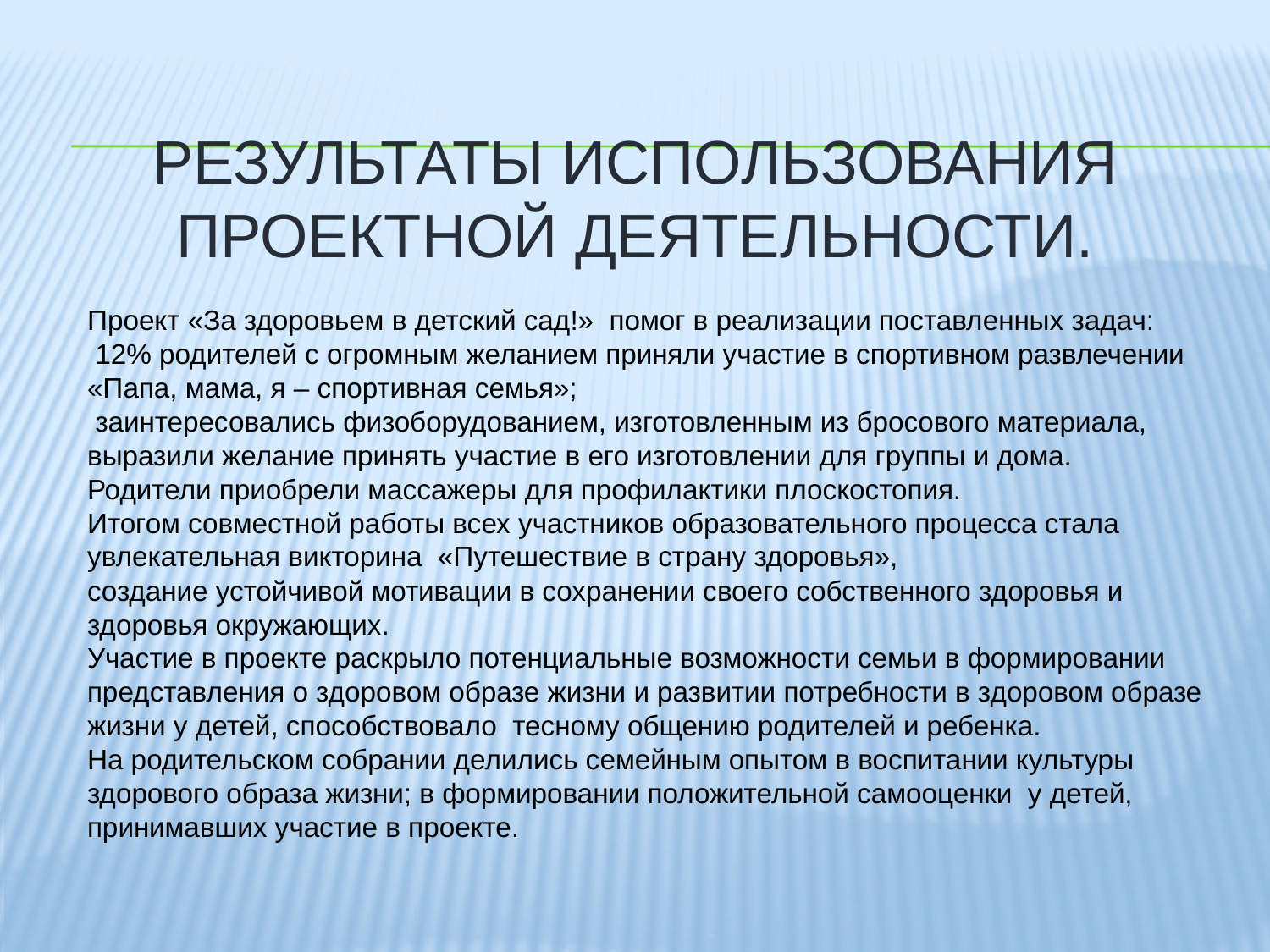

# Результаты использования проектной деятельности.
Проект «За здоровьем в детский сад!»  помог в реализации поставленных задач:
 12% родителей с огромным желанием приняли участие в спортивном развлечении «Папа, мама, я – спортивная семья»;
 заинтересовались физоборудованием, изготовленным из бросового материала, выразили желание принять участие в его изготовлении для группы и дома.
Родители приобрели массажеры для профилактики плоскостопия.
Итогом совместной работы всех участников образовательного процесса стала увлекательная викторина  «Путешествие в страну здоровья»,
создание устойчивой мотивации в сохранении своего собственного здоровья и здоровья окружающих.
Участие в проекте раскрыло потенциальные возможности семьи в формировании представления о здоровом образе жизни и развитии потребности в здоровом образе жизни у детей, способствовало  тесному общению родителей и ребенка.
На родительском собрании делились семейным опытом в воспитании культуры здорового образа жизни; в формировании положительной самооценки  у детей, принимавших участие в проекте.